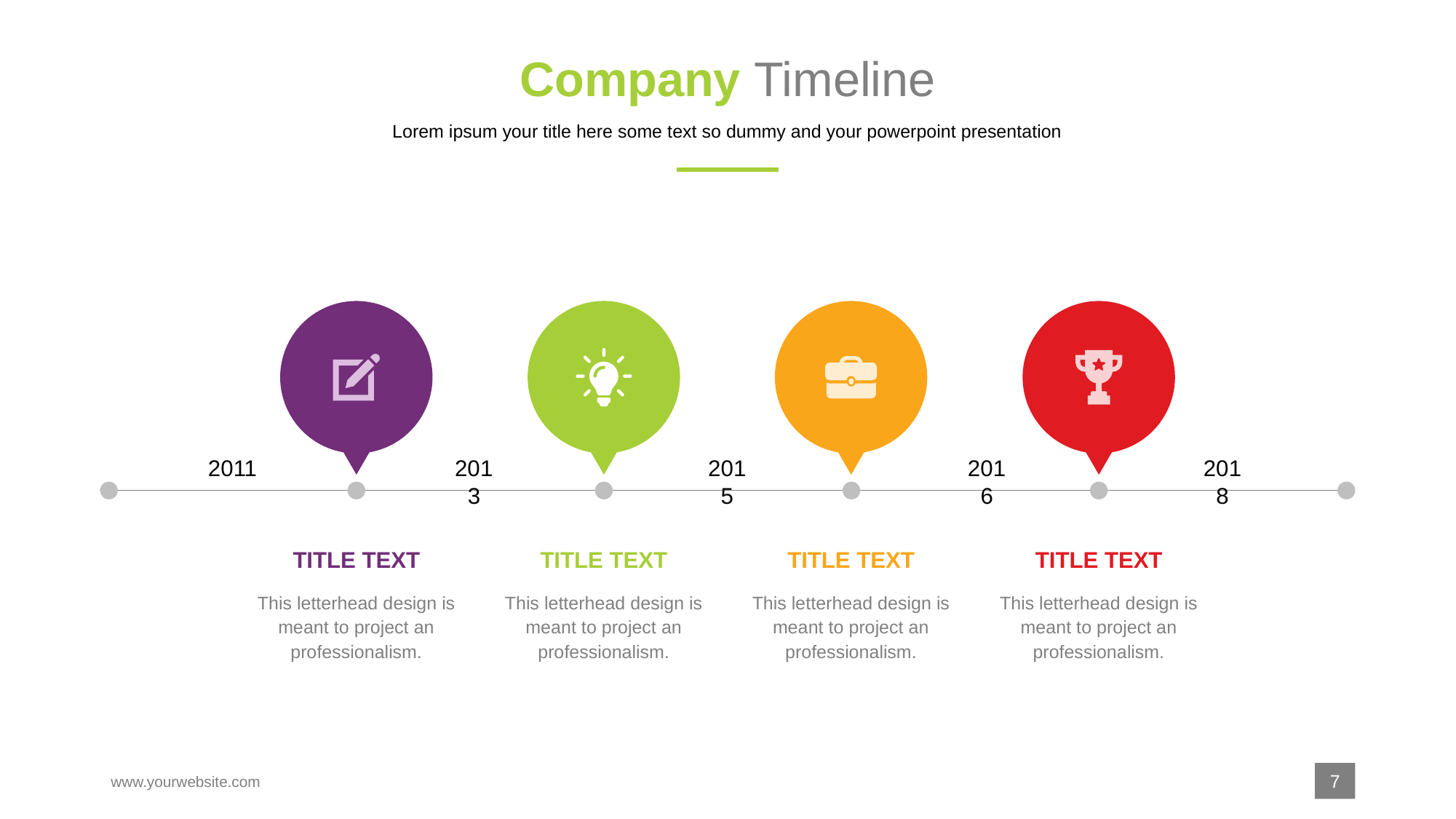

# Company Timeline
Lorem ipsum your title here some text so dummy and your powerpoint presentation

2011
2013
2015
2016
2018

TITLE TEXT
This letterhead design is meant to project an professionalism.
TITLE TEXT
This letterhead design is meant to project an professionalism.
TITLE TEXT
This letterhead design is meant to project an professionalism.
TITLE TEXT
This letterhead design is meant to project an professionalism.
7
www.yourwebsite.com